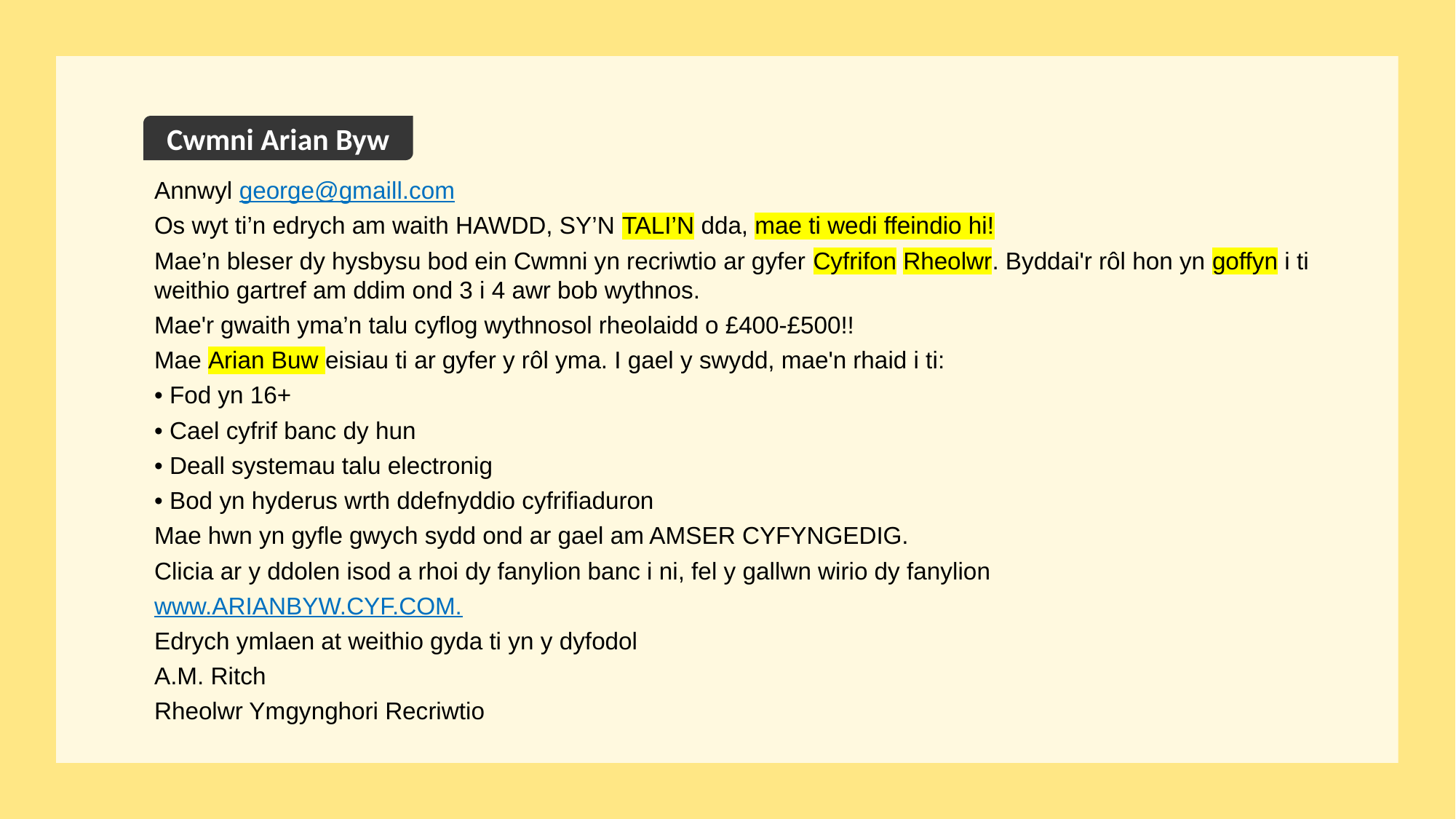

Slide 27
Cwmni Arian Byw
Annwyl george@gmaill.com
Os wyt ti’n edrych am waith HAWDD, SY’N TALI’N dda, mae ti wedi ffeindio hi!
Mae’n bleser dy hysbysu bod ein Cwmni yn recriwtio ar gyfer Cyfrifon Rheolwr. Byddai'r rôl hon yn goffyn i ti weithio gartref am ddim ond 3 i 4 awr bob wythnos.
Mae'r gwaith yma’n talu cyflog wythnosol rheolaidd o £400-£500!!
Mae Arian Buw eisiau ti ar gyfer y rôl yma. I gael y swydd, mae'n rhaid i ti:
• Fod yn 16+
• Cael cyfrif banc dy hun
• Deall systemau talu electronig
• Bod yn hyderus wrth ddefnyddio cyfrifiaduron
Mae hwn yn gyfle gwych sydd ond ar gael am AMSER CYFYNGEDIG.
Clicia ar y ddolen isod a rhoi dy fanylion banc i ni, fel y gallwn wirio dy fanylion
www.ARIANBYW.CYF.COM.
Edrych ymlaen at weithio gyda ti yn y dyfodol
A.M. Ritch
Rheolwr Ymgynghori Recriwtio